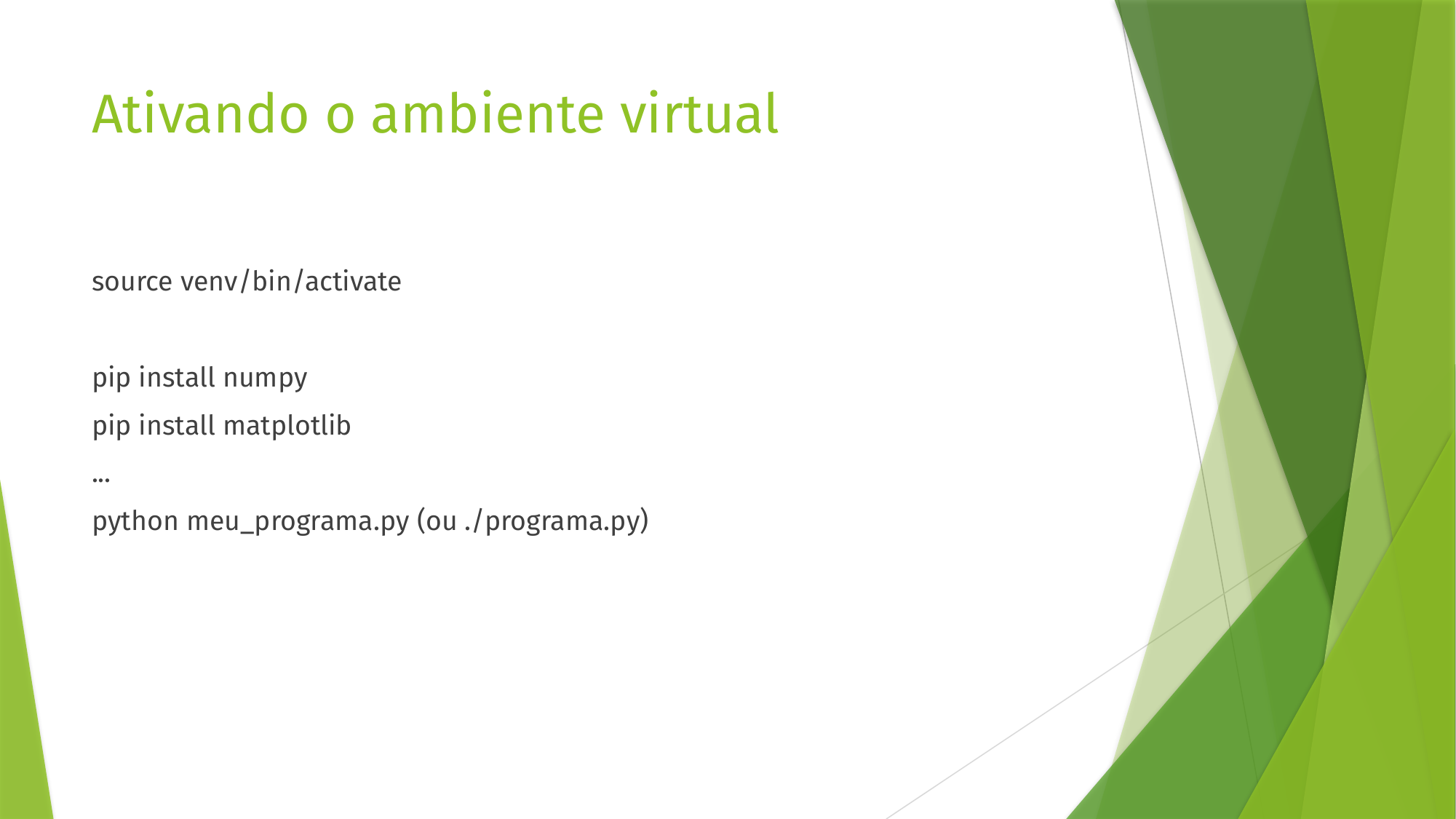

# Ativando o ambiente virtual
source venv/bin/activate

pip install numpy
pip install matplotlib
...
python meu_programa.py (ou ./programa.py)